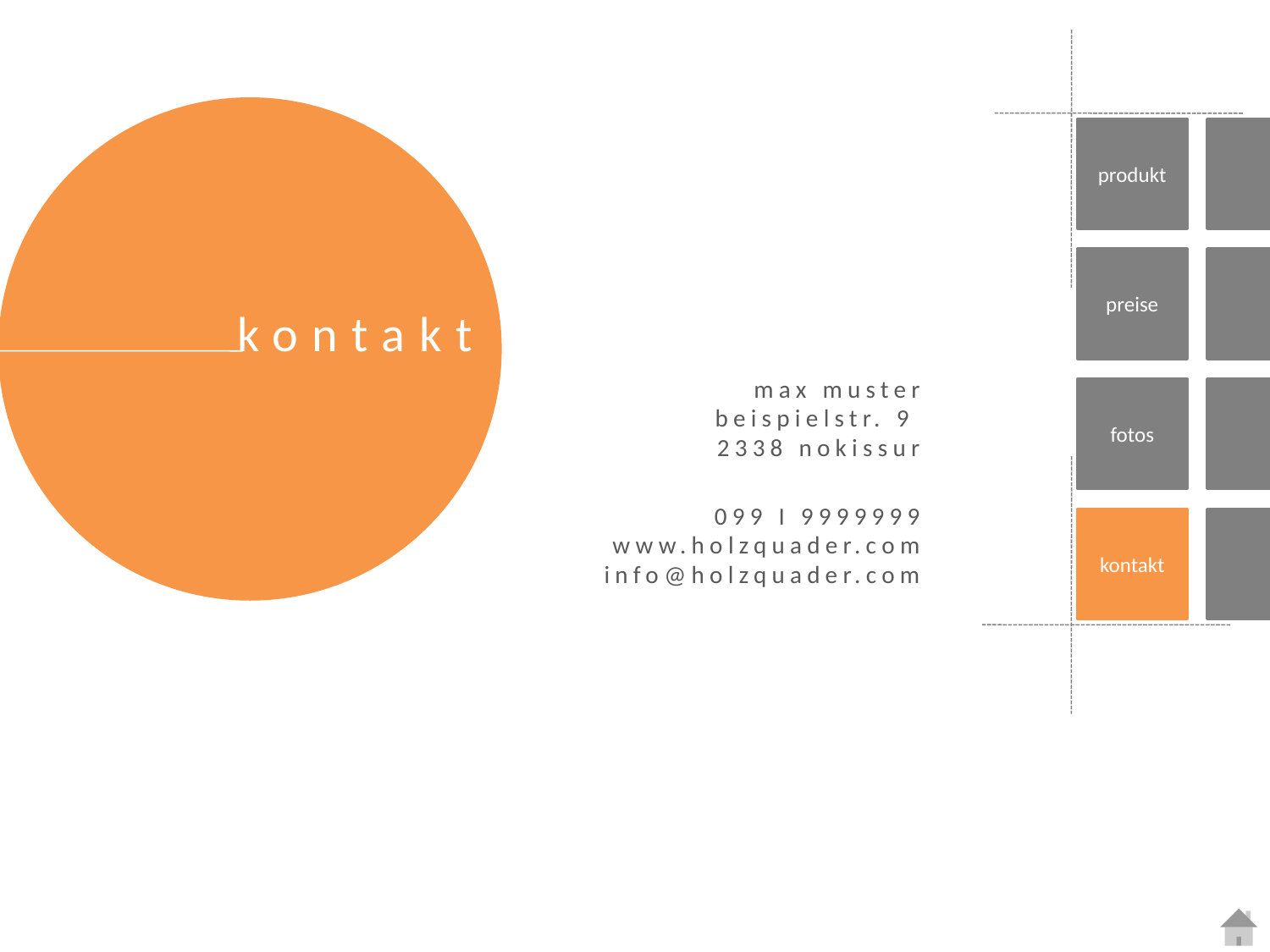

Homepage weitere Seiten

produkt

preise

kontakt
max muster
beispielstr. 9
2338 nokissur

099 I 9999999
www.holzquader.com
info@holzquader.com

fotos

kontakt